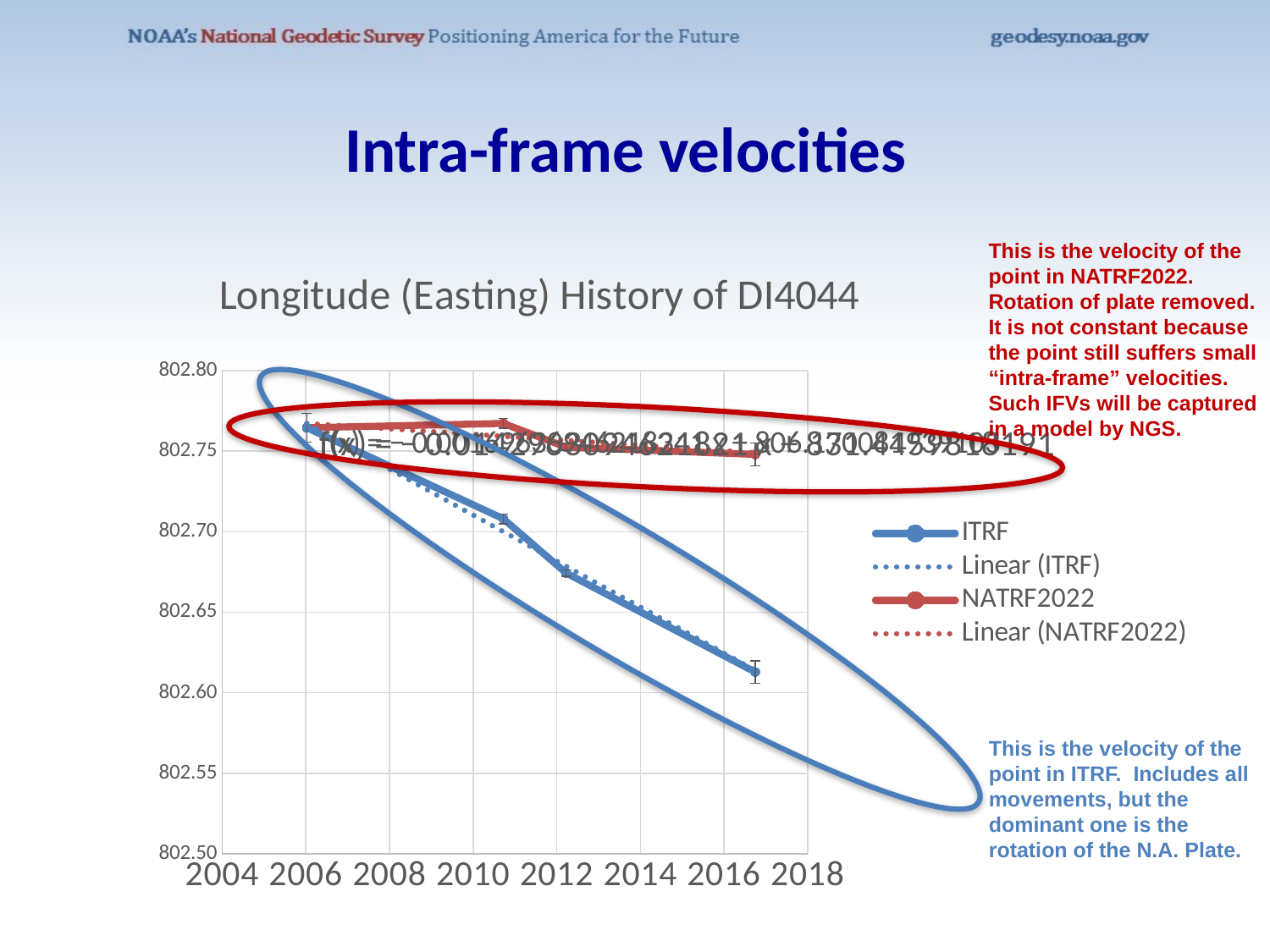

# Intra-frame velocities
This is the velocity of the
point in NATRF2022.
Rotation of plate removed.
It is not constant because
the point still suffers small
“intra-frame” velocities.
Such IFVs will be captured
in a model by NGS.

### Chart: Longitude (Easting) History of DI4044

| Category |  |  |
|---|---|---|

This is the velocity of the
point in ITRF.  Includes all
movements, but the
dominant one is the
rotation of the N.A. Plate.